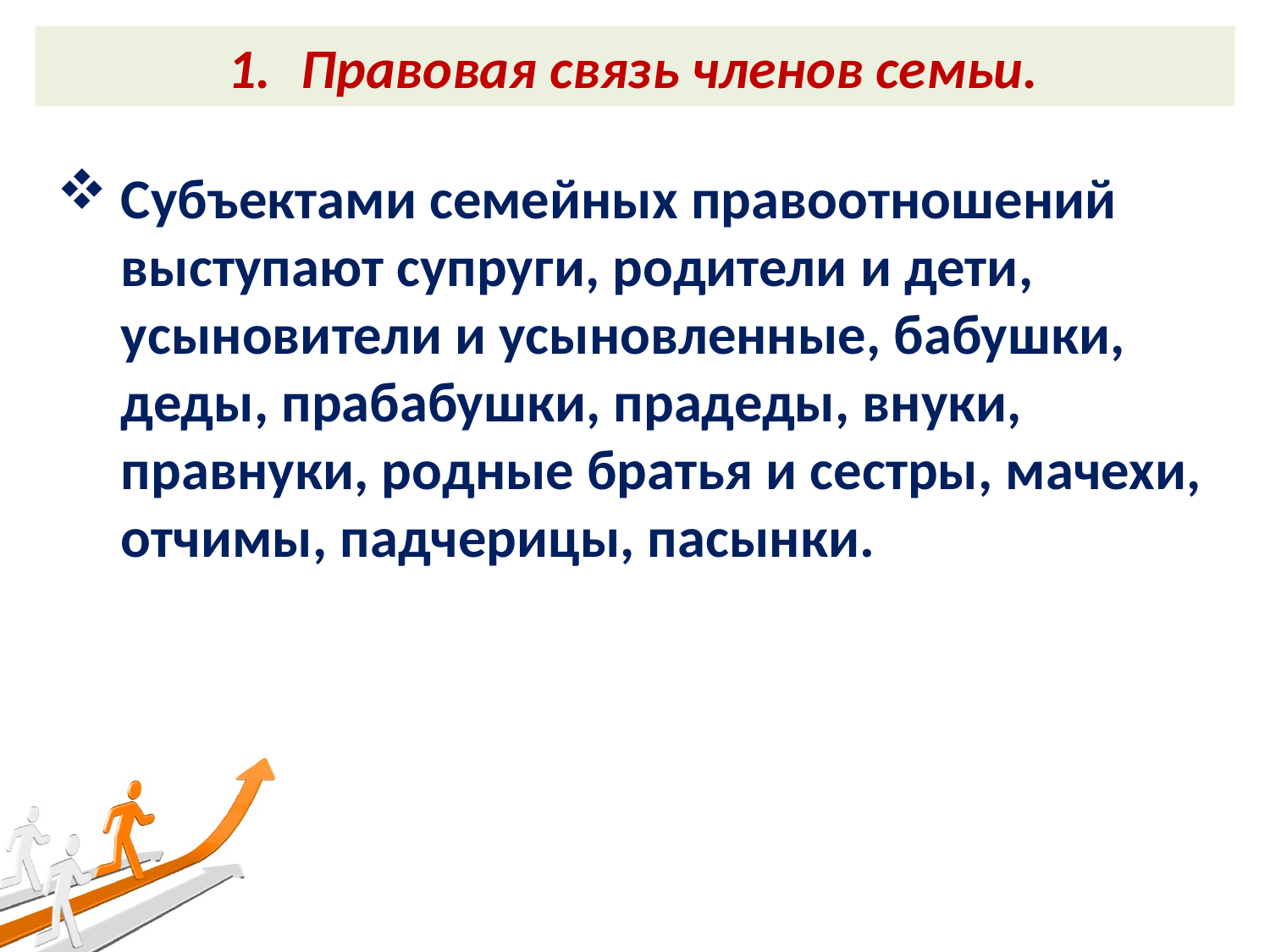

Правовая связь членов семьи.
Субъектами семейных правоотношений выступают супруги, родители и дети, усыновители и усыновленные, бабушки, деды, прабабушки, прадеды, внуки, правнуки, родные братья и сестры, мачехи, отчимы, падчерицы, пасынки.